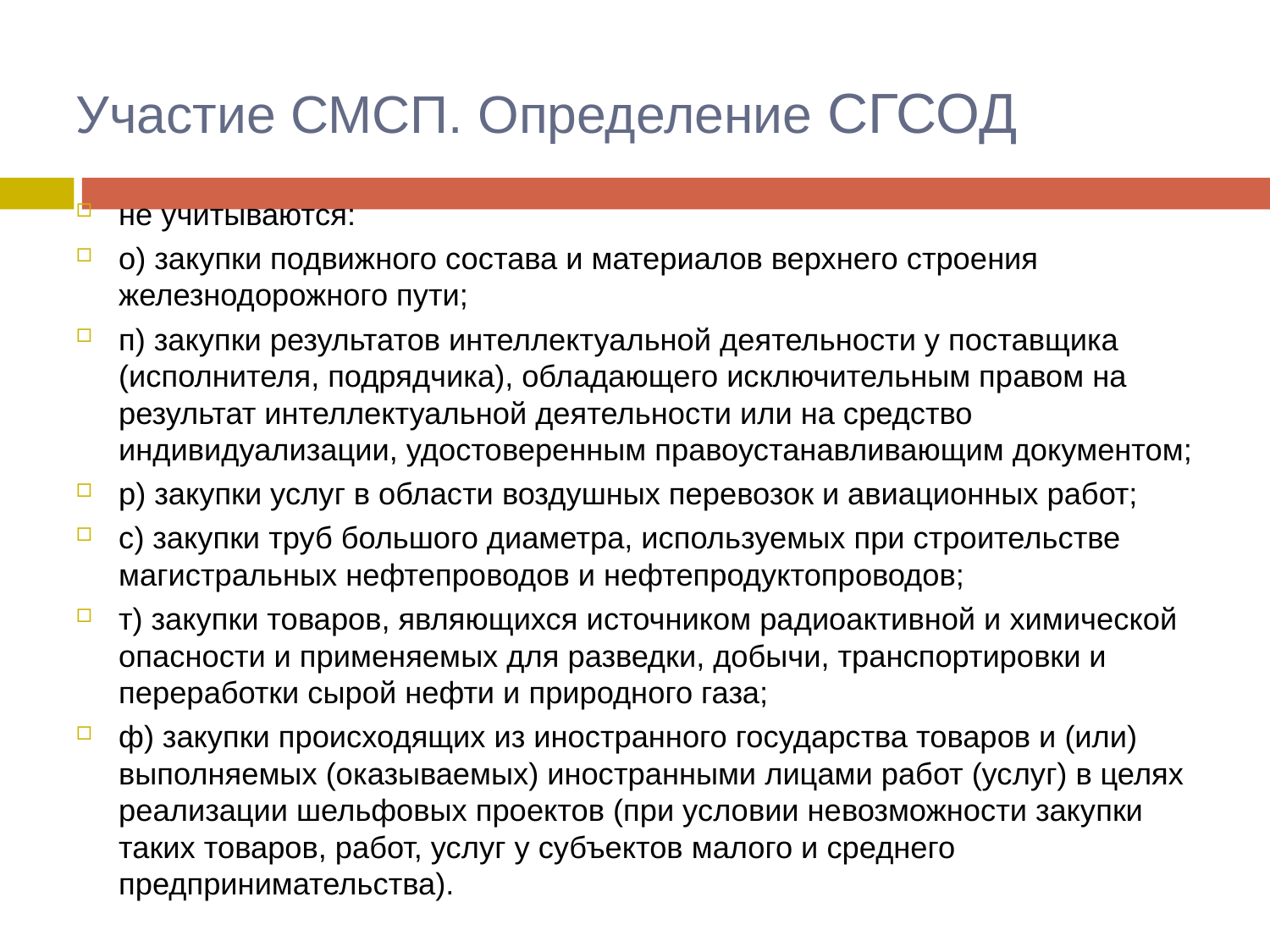

# Участие СМСП. Определение СГСОД
не учитываются:
о) закупки подвижного состава и материалов верхнего строения железнодорожного пути;
п) закупки результатов интеллектуальной деятельности у поставщика (исполнителя, подрядчика), обладающего исключительным правом на результат интеллектуальной деятельности или на средство индивидуализации, удостоверенным правоустанавливающим документом;
р) закупки услуг в области воздушных перевозок и авиационных работ;
с) закупки труб большого диаметра, используемых при строительстве магистральных нефтепроводов и нефтепродуктопроводов;
т) закупки товаров, являющихся источником радиоактивной и химической опасности и применяемых для разведки, добычи, транспортировки и переработки сырой нефти и природного газа;
ф) закупки происходящих из иностранного государства товаров и (или) выполняемых (оказываемых) иностранными лицами работ (услуг) в целях реализации шельфовых проектов (при условии невозможности закупки таких товаров, работ, услуг у субъектов малого и среднего предпринимательства).